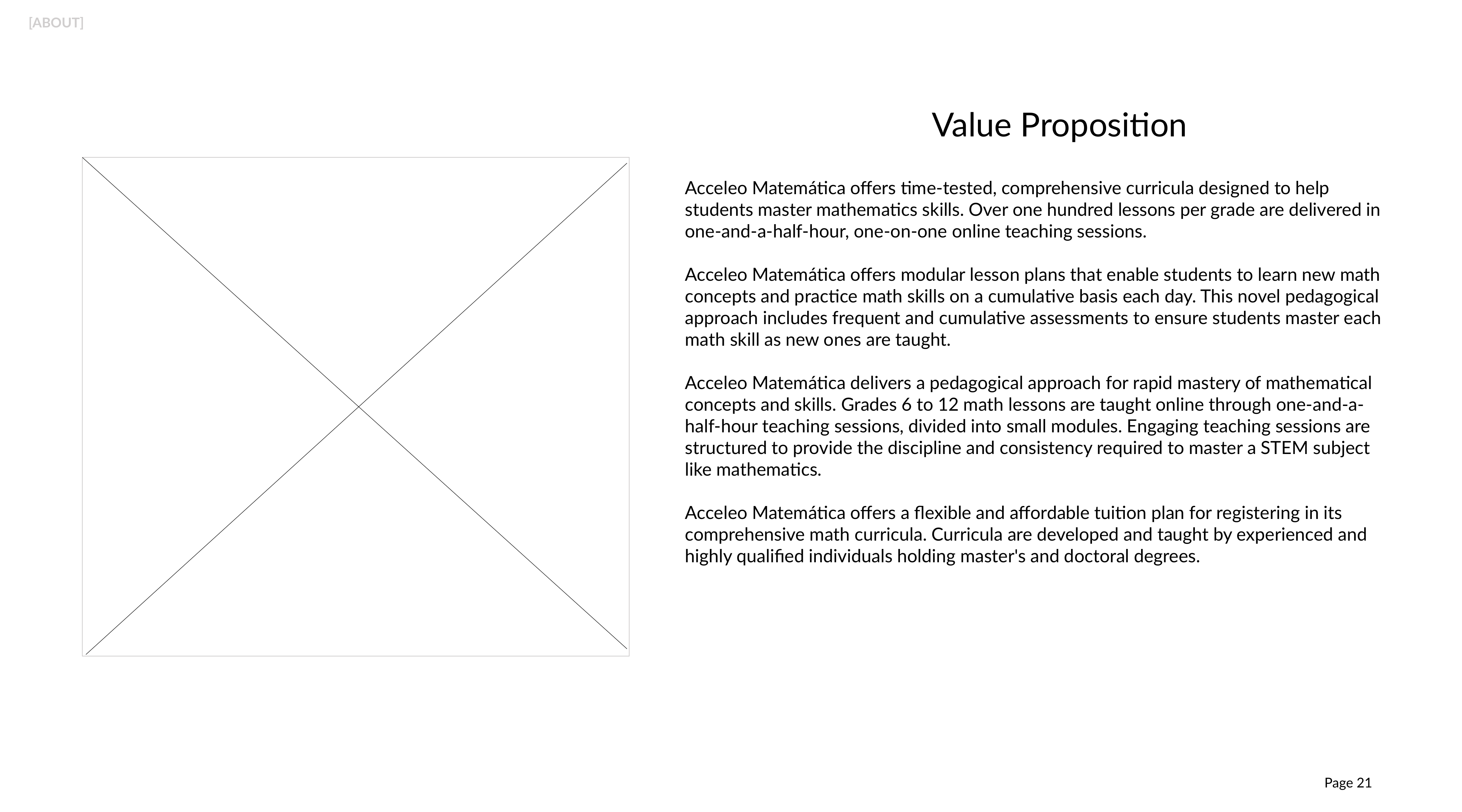

[ABOUT]
Value Proposition

Acceleo Matemática offers time-tested, comprehensive curricula designed to help students master mathematics skills. Over one hundred lessons per grade are delivered in one-and-a-half-hour, one-on-one online teaching sessions.

Acceleo Matemática offers modular lesson plans that enable students to learn new math concepts and practice math skills on a cumulative basis each day. This novel pedagogical approach includes frequent and cumulative assessments to ensure students master each math skill as new ones are taught.

Acceleo Matemática delivers a pedagogical approach for rapid mastery of mathematical concepts and skills. Grades 6 to 12 math lessons are taught online through one-and-a-half-hour teaching sessions, divided into small modules. Engaging teaching sessions are structured to provide the discipline and consistency required to master a STEM subject like mathematics.

Acceleo Matemática offers a flexible and affordable tuition plan for registering in its comprehensive math curricula. Curricula are developed and taught by experienced and highly qualified individuals holding master's and doctoral degrees.

Page 21